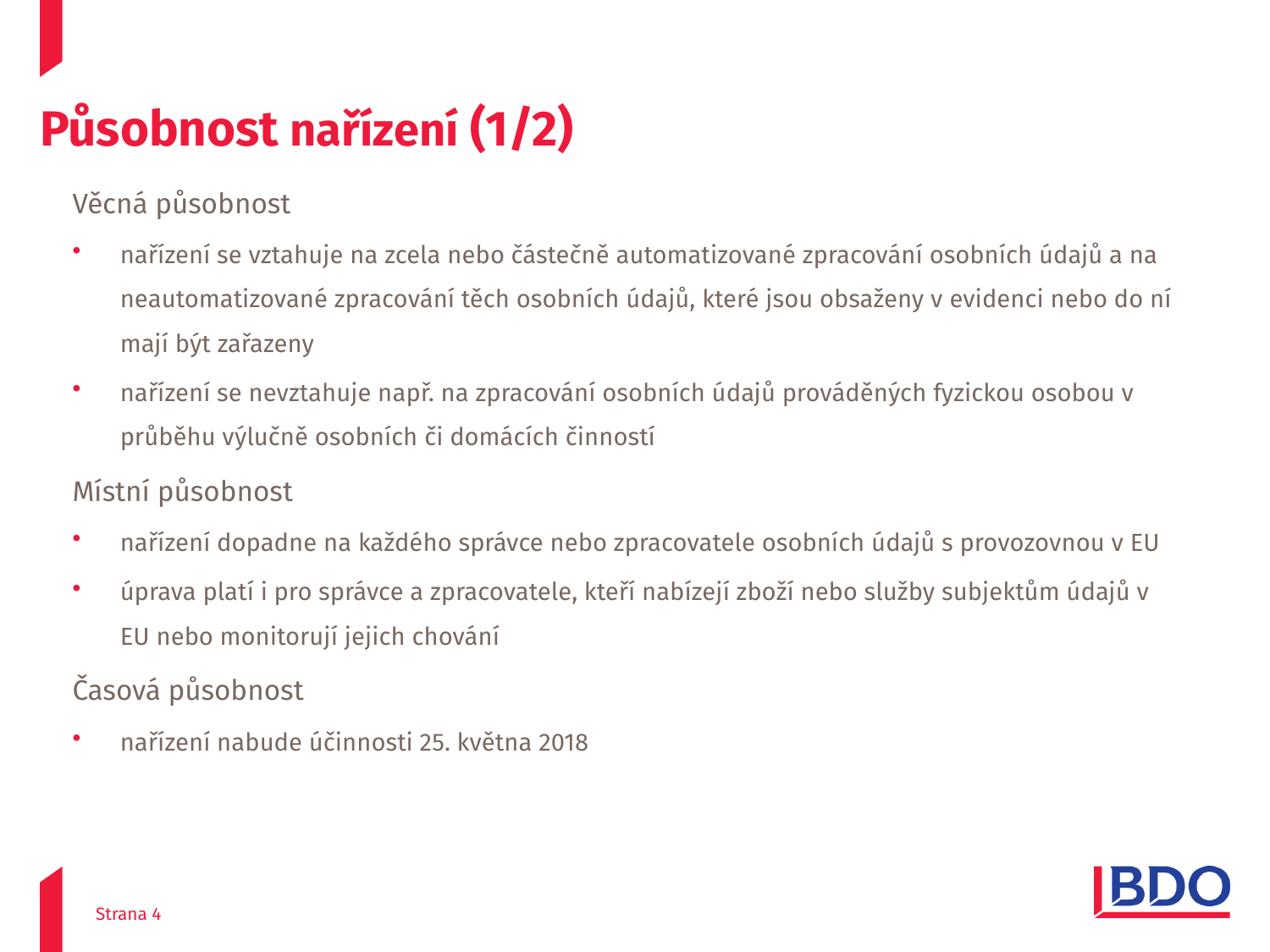

# Působnost nařízení (1/2)
Věcná působnost
nařízení se vztahuje na zcela nebo částečně automatizované zpracování osobních údajů a na neautomatizované zpracování těch osobních údajů, které jsou obsaženy v evidenci nebo do ní mají být zařazeny
nařízení se nevztahuje např. na zpracování osobních údajů prováděných fyzickou osobou v průběhu výlučně osobních či domácích činností
Místní působnost
nařízení dopadne na každého správce nebo zpracovatele osobních údajů s provozovnou v EU
úprava platí i pro správce a zpracovatele, kteří nabízejí zboží nebo služby subjektům údajů v EU nebo monitorují jejich chování
Časová působnost
nařízení nabude účinnosti 25. května 2018

Strana 4